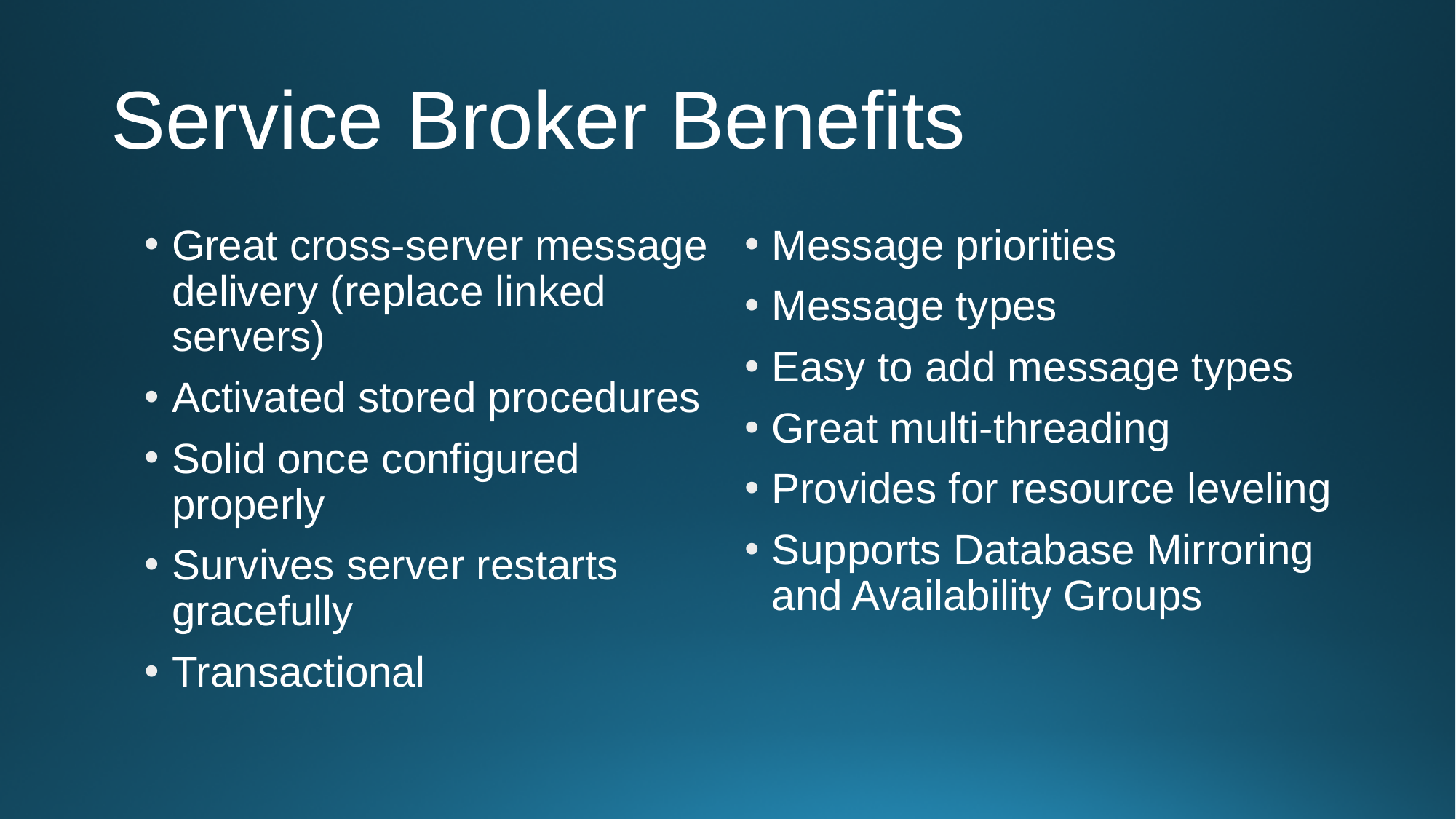

# Service Broker Benefits
Great cross-server message delivery (replace linked servers)
Activated stored procedures
Solid once configured properly
Survives server restarts gracefully
Transactional
Message priorities
Message types
Easy to add message types
Great multi-threading
Provides for resource leveling
Supports Database Mirroring and Availability Groups